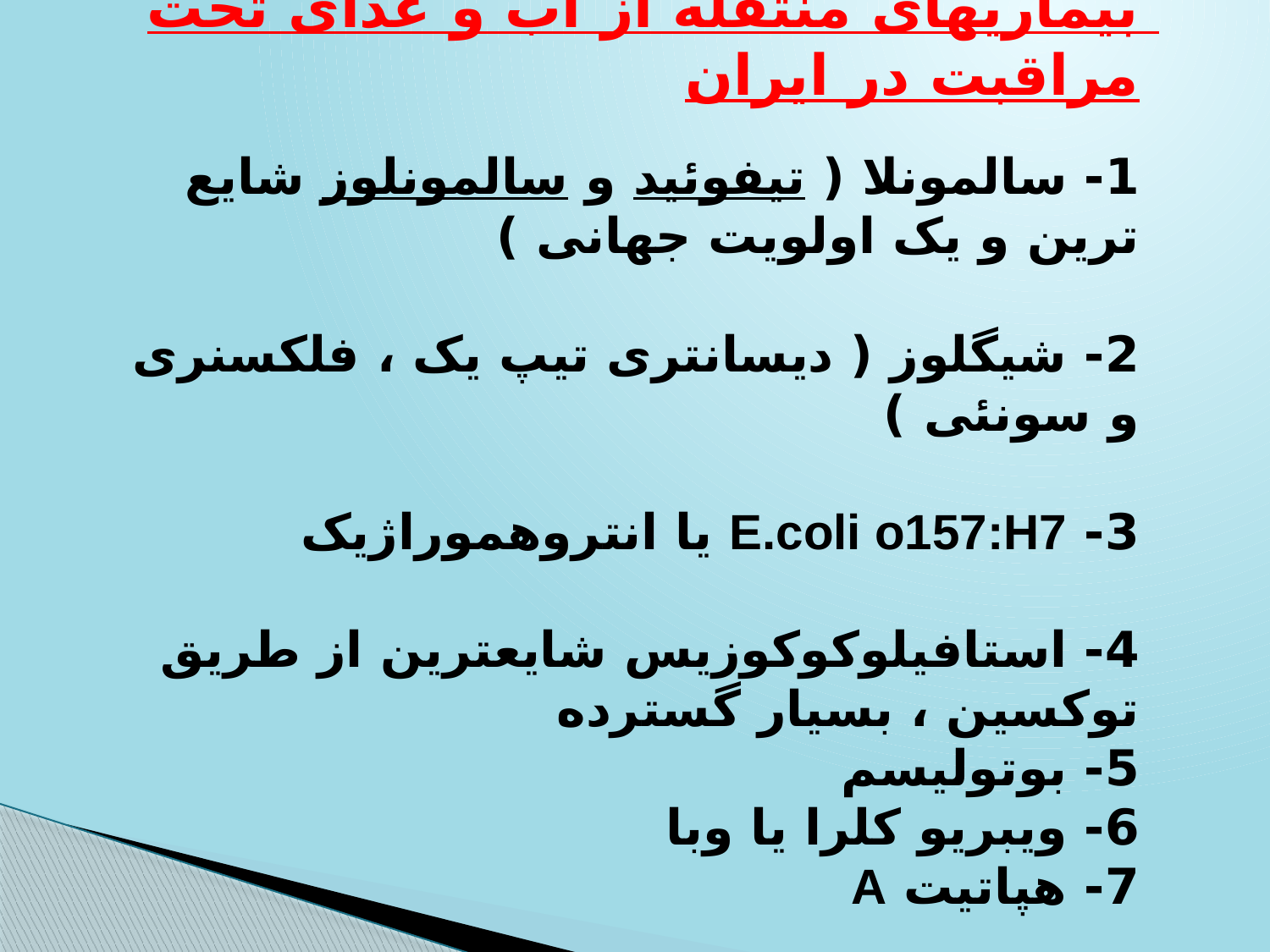

بیماریهای منتقله از آب و غذای تحت مراقبت در ایران

1- سالمونلا ( تیفوئید و سالمونلوز شایع ترین و یک اولویت جهانی )

2- شیگلوز ( دیسانتری تیپ یک ، فلکسنری و سونئی )

3- E.coli o157:H7 یا انتروهموراژیک

4- استافیلوکوکوزیس شایعترین از طریق توکسین ، بسیار گسترده
5- بوتولیسم
6- ویبریو کلرا یا وبا
7- هپاتیت A